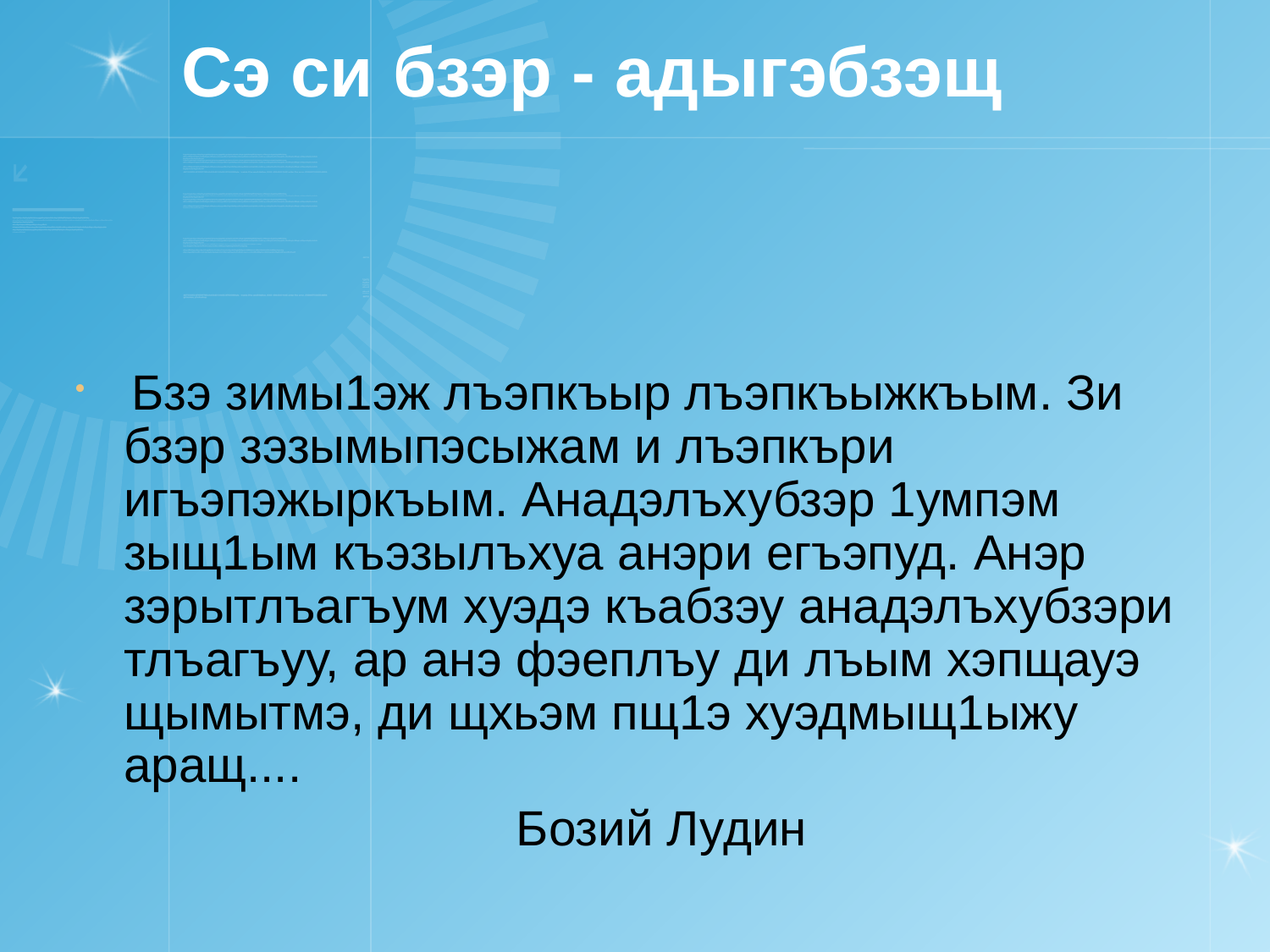

# Сэ си бзэр - адыгэбзэщ

 Бзэ зимы1эж лъэпкъыр лъэпкъыжкъым. Зи бзэр зэзымыпэсыжам и лъэпкъри игъэпэжыркъым. Анадэлъхубзэр 1умпэм зыщ1ым къэзылъхуа анэри егъэпуд. Анэр зэрытлъагъум хуэдэ къабзэу анадэлъхубзэри тлъагъуу, ар анэ фэеплъу ди лъым хэпщауэ щымытмэ, ди щхьэм пщ1э хуэдмыщ1ыжу аращ....
                                Бозий Лудин